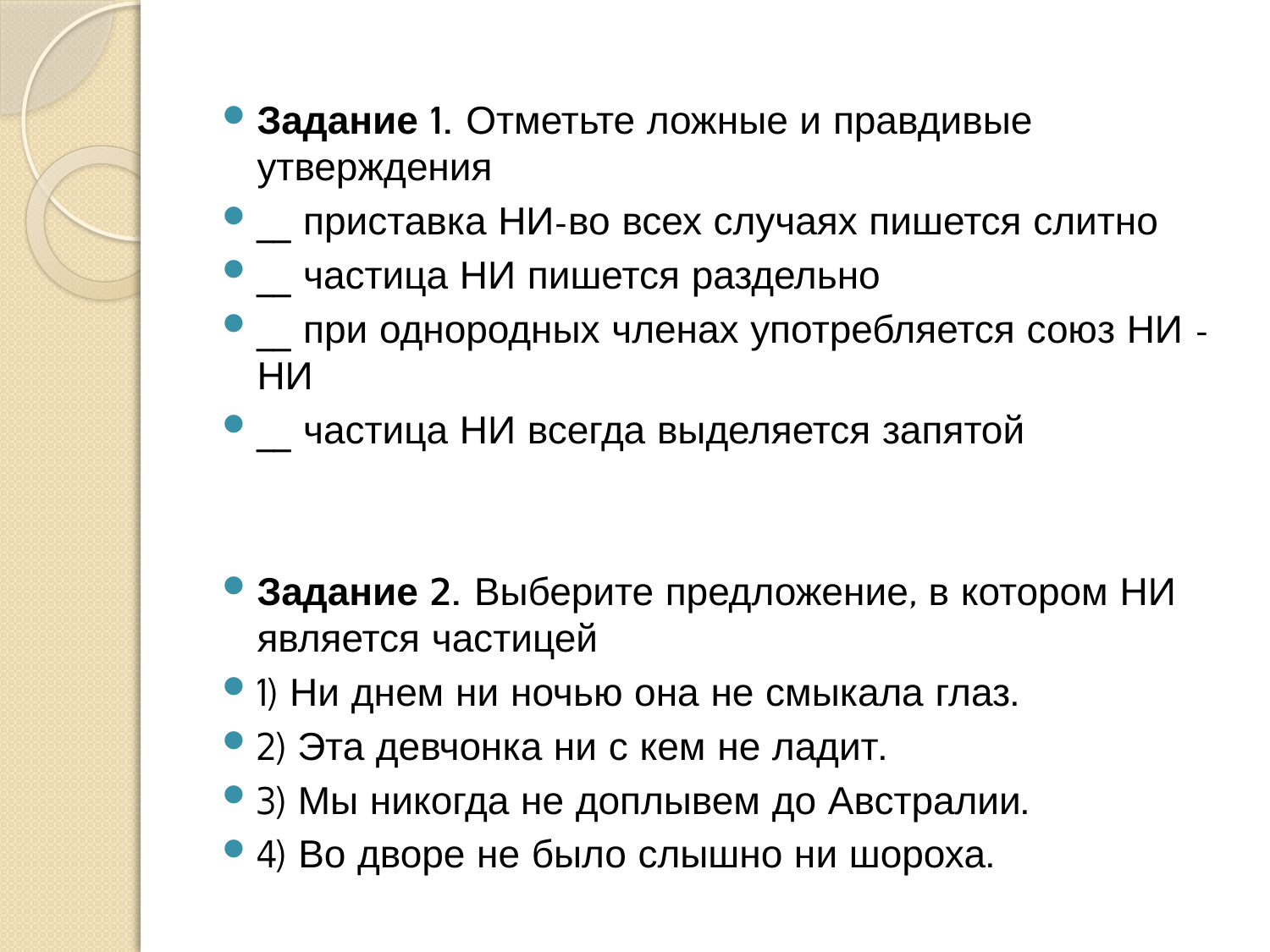

Задание 1. Отметьте ложные и правдивые утверждения
__ приставка НИ-во всех случаях пишется слитно
__ частица НИ пишется раздельно
__ при однородных членах употребляется союз НИ - НИ
__ частица НИ всегда выделяется запятой

Задание 2. Выберите предложение, в котором НИ является частицей
1) Ни днем ни ночью она не смыкала глаз.
2) Эта девчонка ни с кем не ладит.
3) Мы никогда не доплывем до Австралии.
4) Во дворе не было слышно ни шороха.